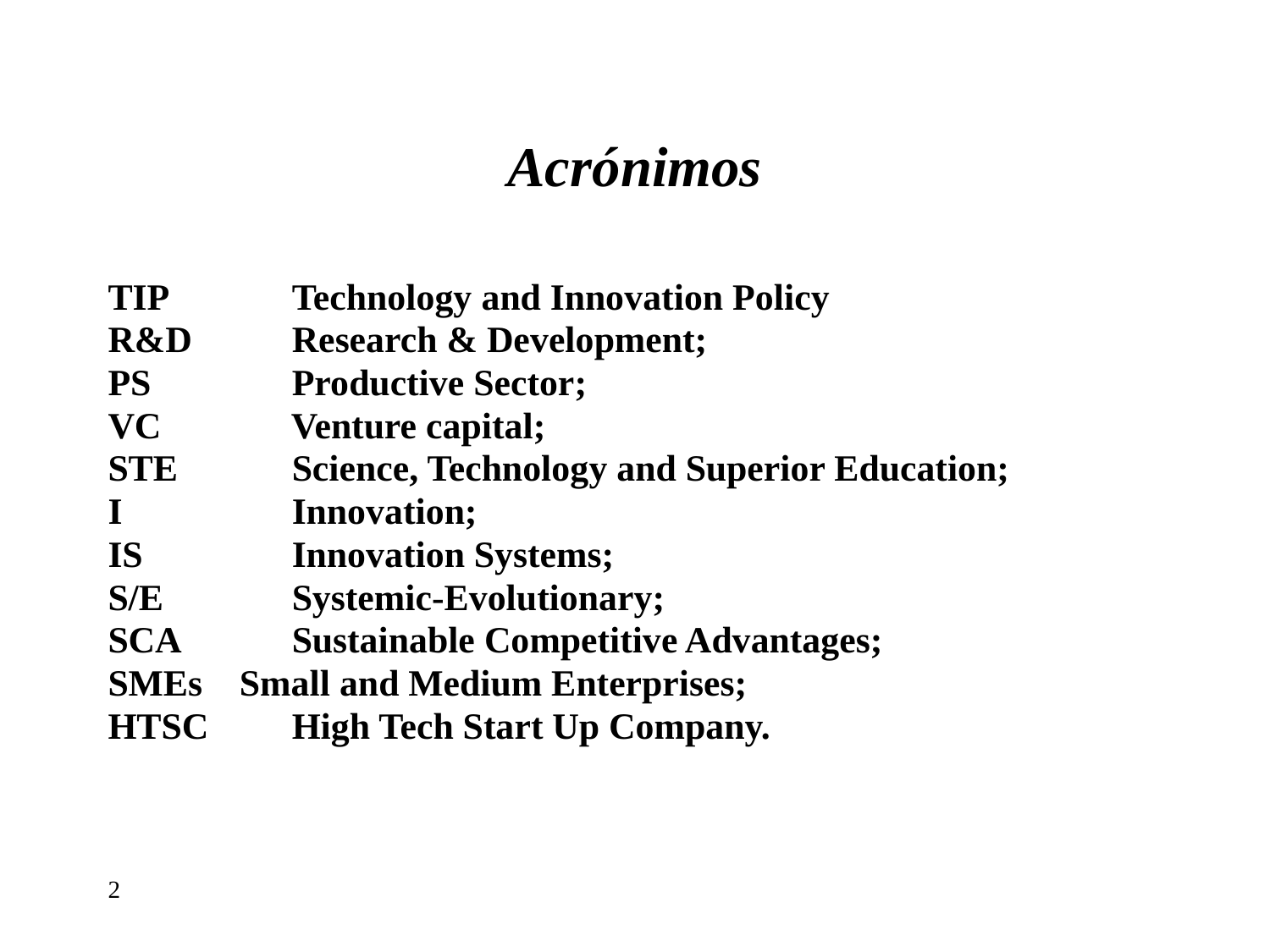

# Acrónimos
TIP	 Technology and Innovation Policy
R&D	 Research & Development;
PS		 Productive Sector;
VC	 Venture capital;
STE	 Science, Technology and Superior Education;
I		 Innovation;
IS		 Innovation Systems;
S/E	 Systemic-Evolutionary;
SCA	 Sustainable Competitive Advantages;
SMEs    Small and Medium Enterprises;
HTSC	 High Tech Start Up Company.
2